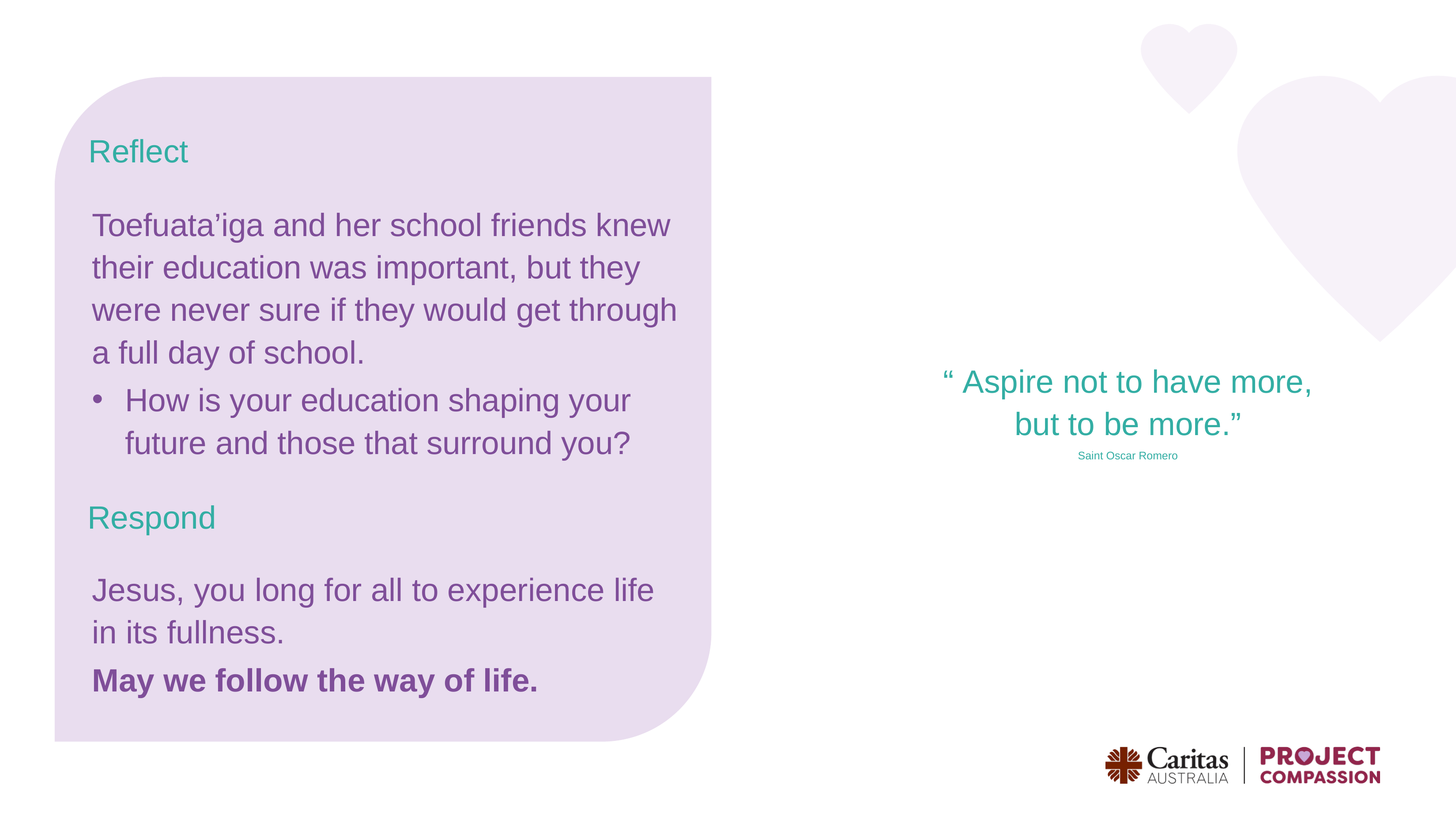

Reflect
Toefuata’iga and her school friends knew their education was important, but they were never sure if they would get through a full day of school.
How is your education shaping your future and those that surround you?
“ Aspire not to have more, but to be more.”
Saint Oscar Romero
Respond
Jesus, you long for all to experience life in its fullness.
May we follow the way of life.